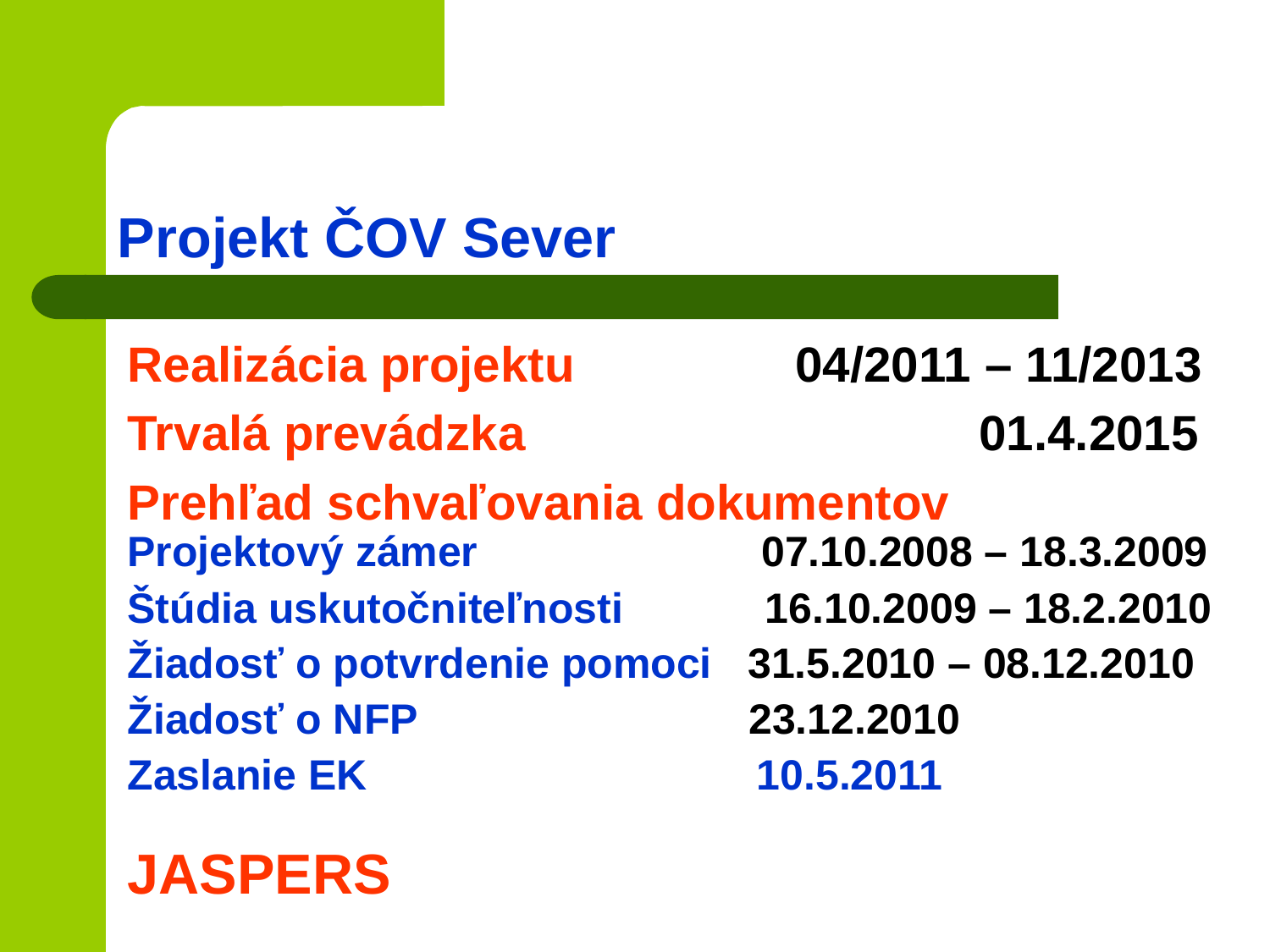

# Projekt ČOV Sever
Realizácia projektu                04/2011 – 11/2013
Trvalá prevádzka                                 01.4.2015
Prehľad schvaľovania dokumentov
Projektový zámer                        07.10.2008 – 18.3.2009
Štúdia uskutočniteľnosti            16.10.2009 – 18.2.2010
Žiadosť o potvrdenie pomoci   31.5.2010 – 08.12.2010
Žiadosť o NFP                            23.12.2010
Zaslanie EK                                 10.5.2011
JASPERS